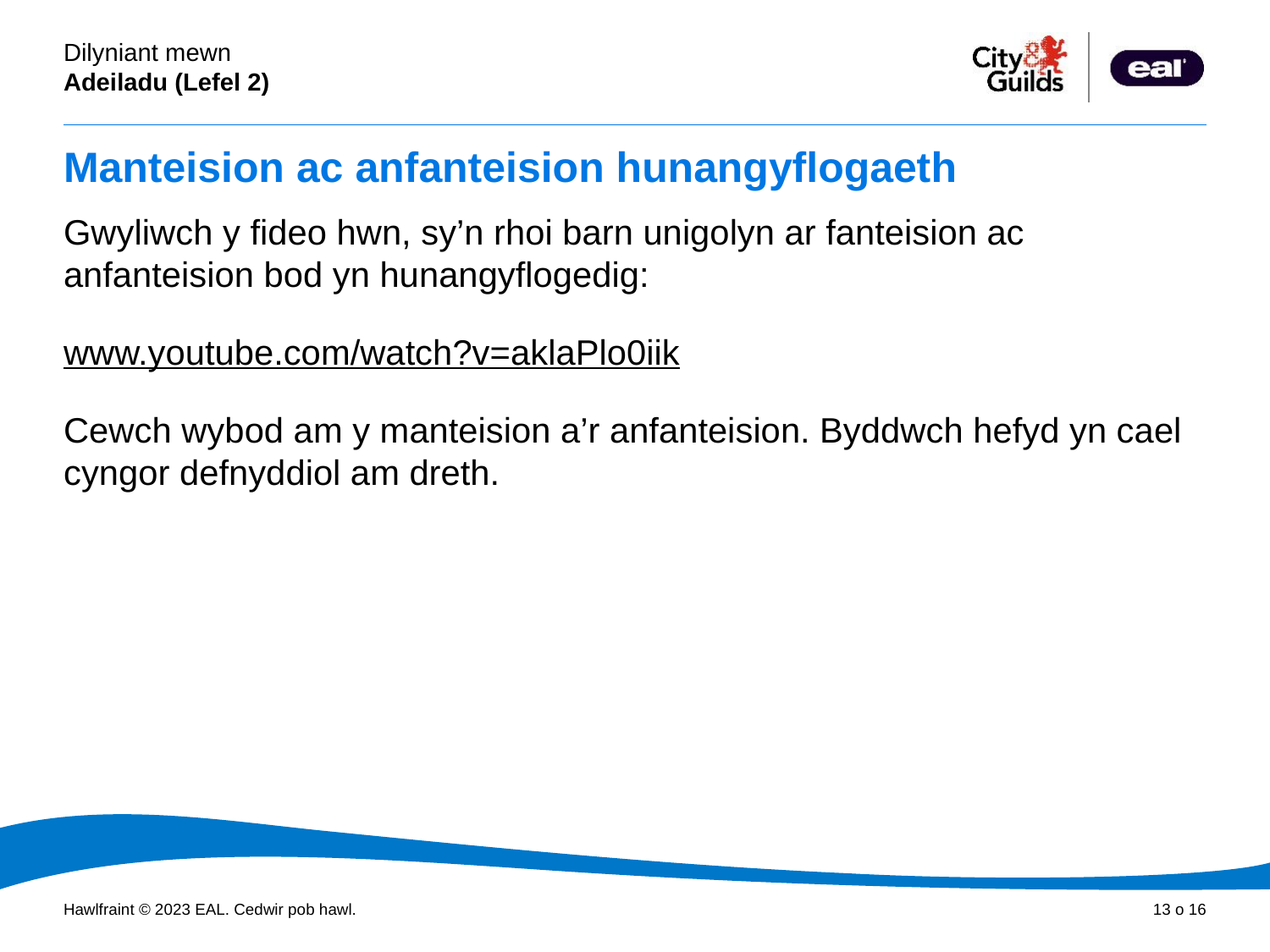

# Manteision ac anfanteision hunangyflogaeth
Gwyliwch y fideo hwn, sy’n rhoi barn unigolyn ar fanteision ac anfanteision bod yn hunangyflogedig:
www.youtube.com/watch?v=aklaPlo0iik
Cewch wybod am y manteision a’r anfanteision. Byddwch hefyd yn cael cyngor defnyddiol am dreth.